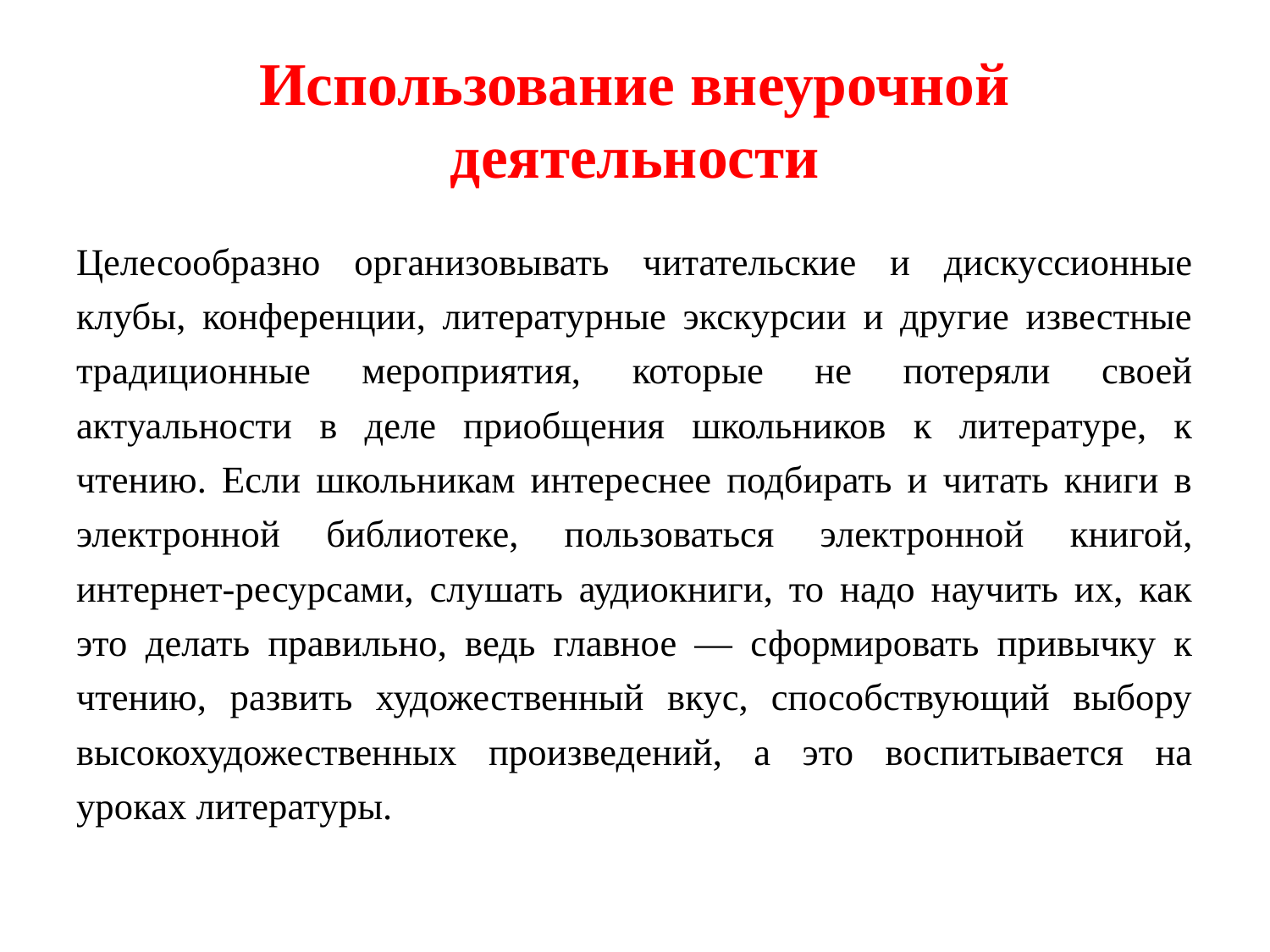

# Использование внеурочной деятельности
Целесообразно организовывать читательские и дискуссионные клубы, конференции, литературные экскурсии и другие известные традиционные мероприятия, которые не потеряли своей актуальности в деле приобщения школьников к литературе, к чтению. Если школьникам интереснее подбирать и читать книги в электронной библиотеке, пользоваться электронной книгой, интернет-ресурсами, слушать аудиокниги, то надо научить их, как это делать правильно, ведь главное — сформировать привычку к чтению, развить художественный вкус, способствующий выбору высокохудожественных произведений, а это воспитывается на уроках литературы.